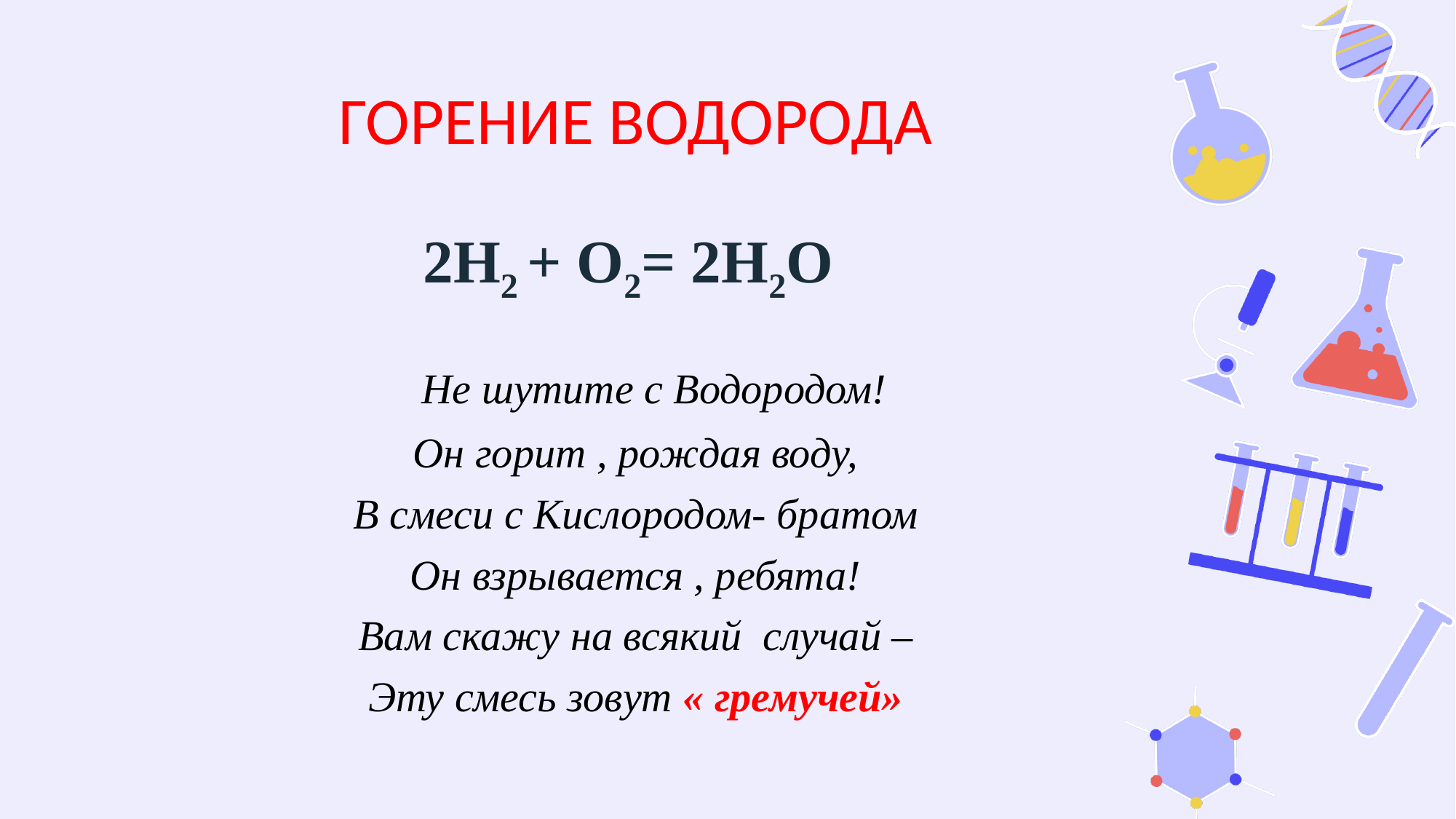

# ГОРЕНИЕ ВОДОРОДА
2H2 + O2= 2H2O

   Не шутите с Водородом!
Он горит , рождая воду,
В смеси с Кислородом- братом
Он взрывается , ребята!
Вам скажу на всякий  случай –
Эту смесь зовут « гремучей»